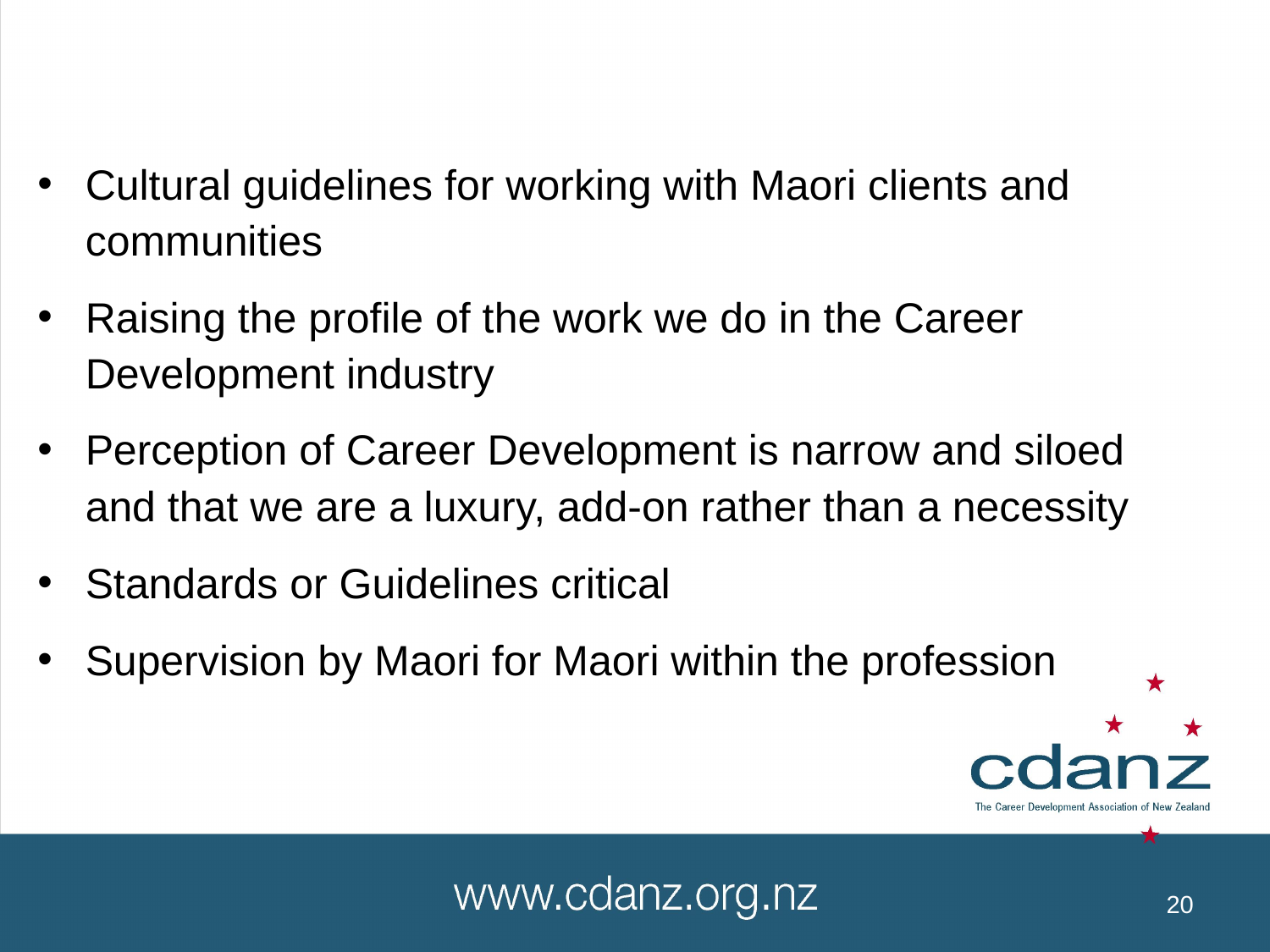

#
Cultural guidelines for working with Maori clients and communities
Raising the profile of the work we do in the Career Development industry
Perception of Career Development is narrow and siloed and that we are a luxury, add-on rather than a necessity
Standards or Guidelines critical
Supervision by Maori for Maori within the profession
20